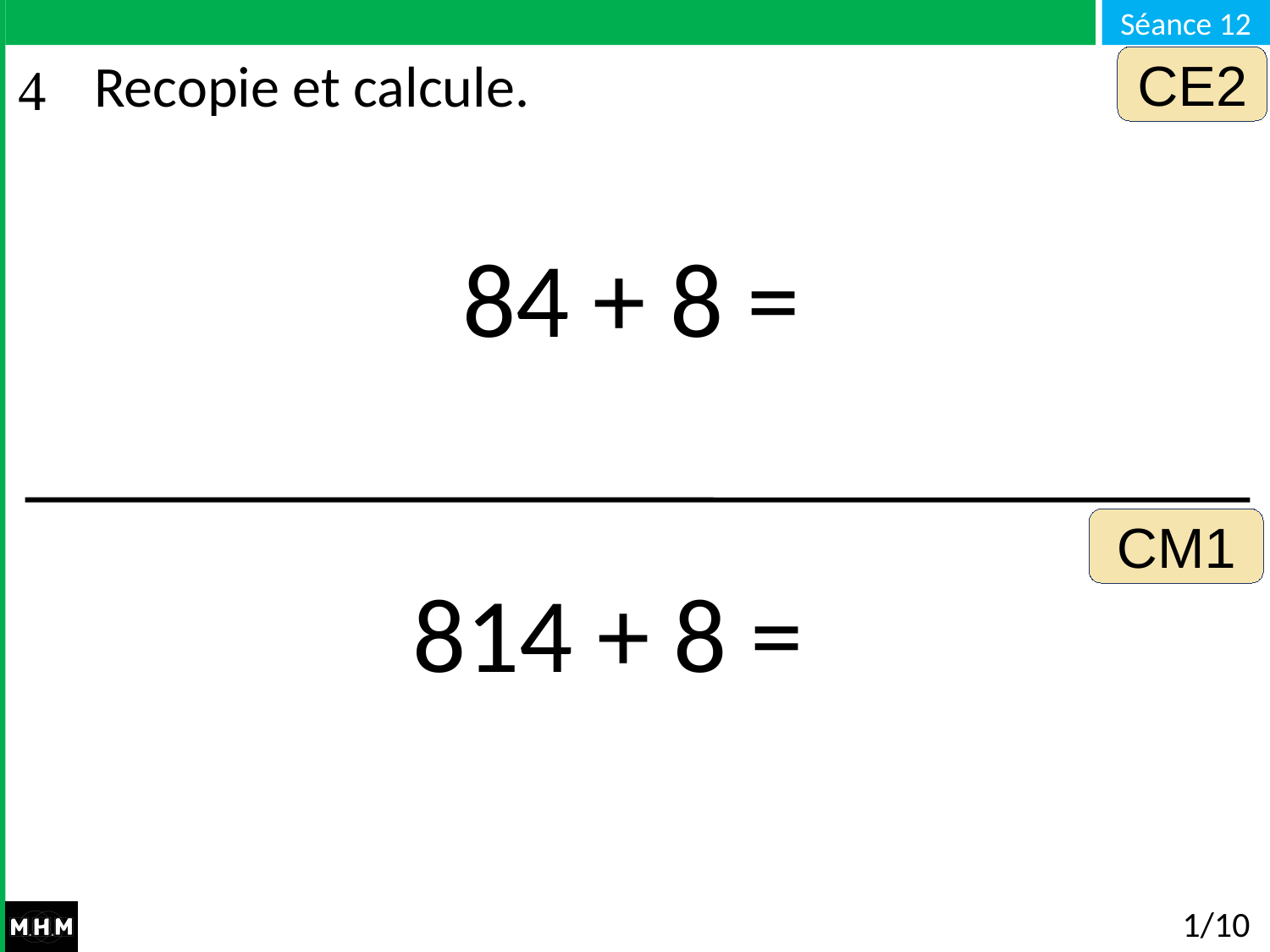

CE2
# Recopie et calcule.
84 + 8 =

CM1
814 + 8 =
1/10